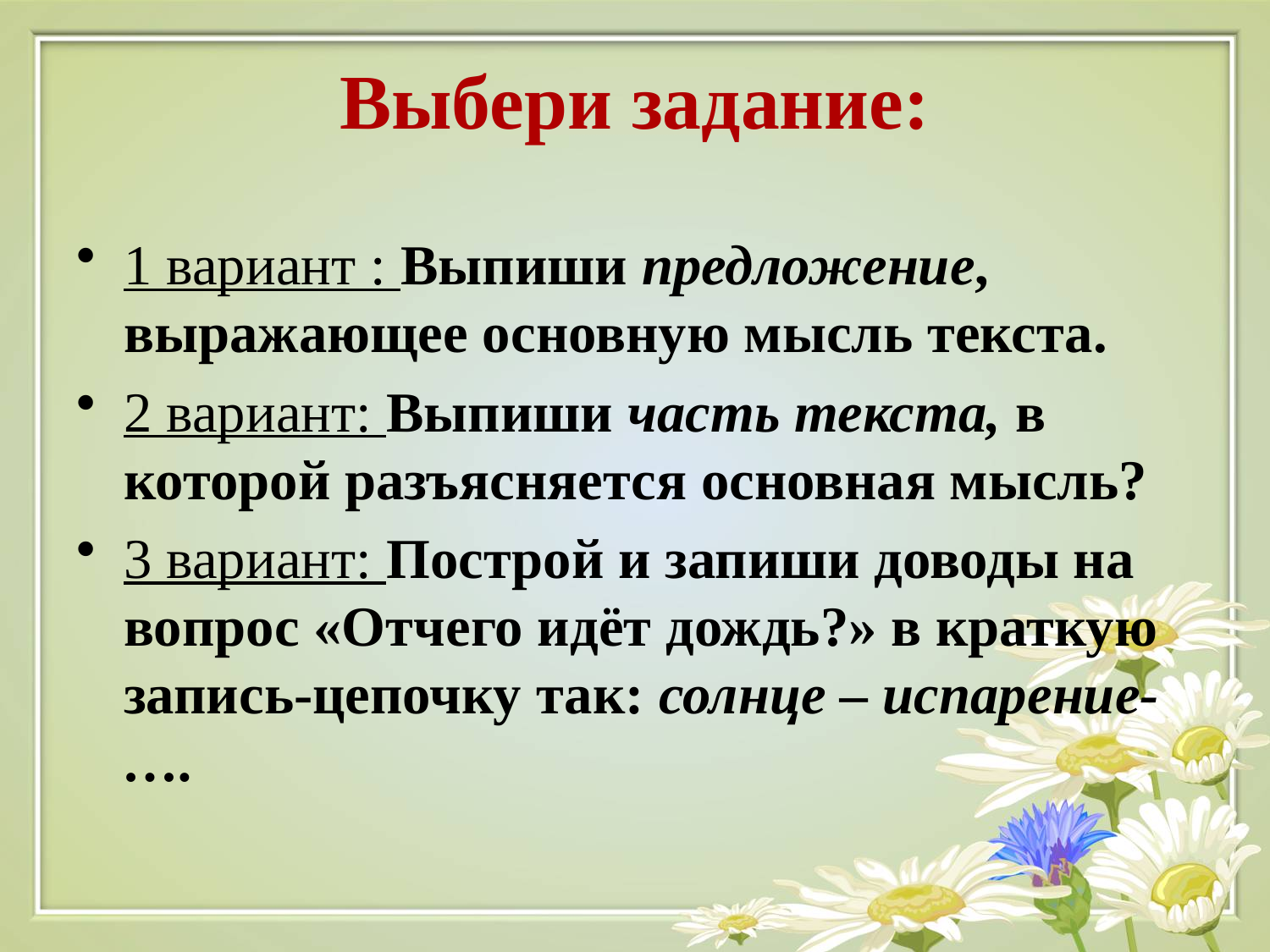

# Выбери задание:
1 вариант : Выпиши предложение, выражающее основную мысль текста.
2 вариант: Выпиши часть текста, в которой разъясняется основная мысль?
3 вариант: Построй и запиши доводы на вопрос «Отчего идёт дождь?» в краткую запись-цепочку так: солнце – испарение-….